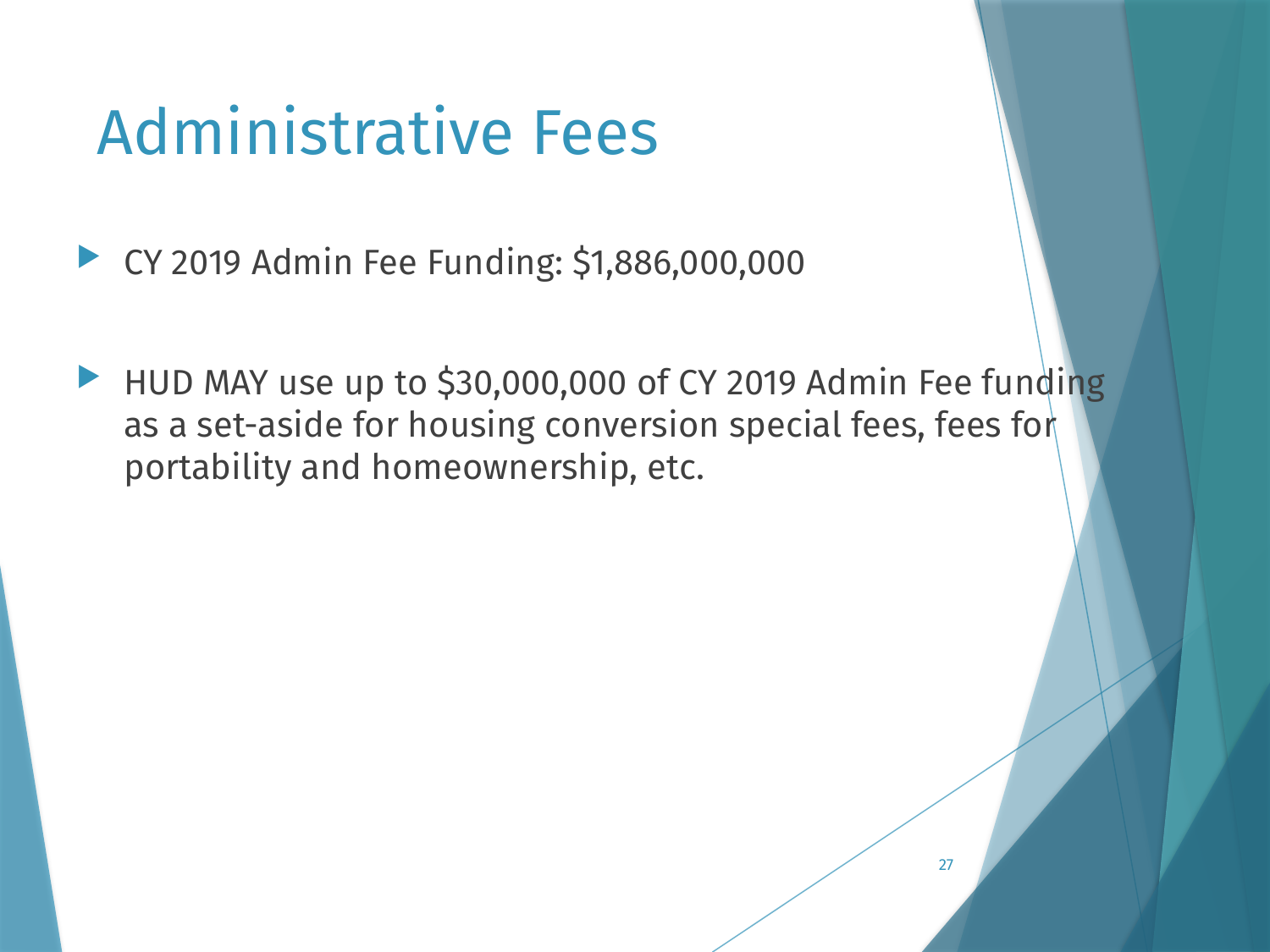

# Administrative Fees
CY 2019 Admin Fee Funding: $1,886,000,000

HUD MAY use up to $30,000,000 of CY 2019 Admin Fee funding as a set-aside for housing conversion special fees, fees for portability and homeownership, etc.
27